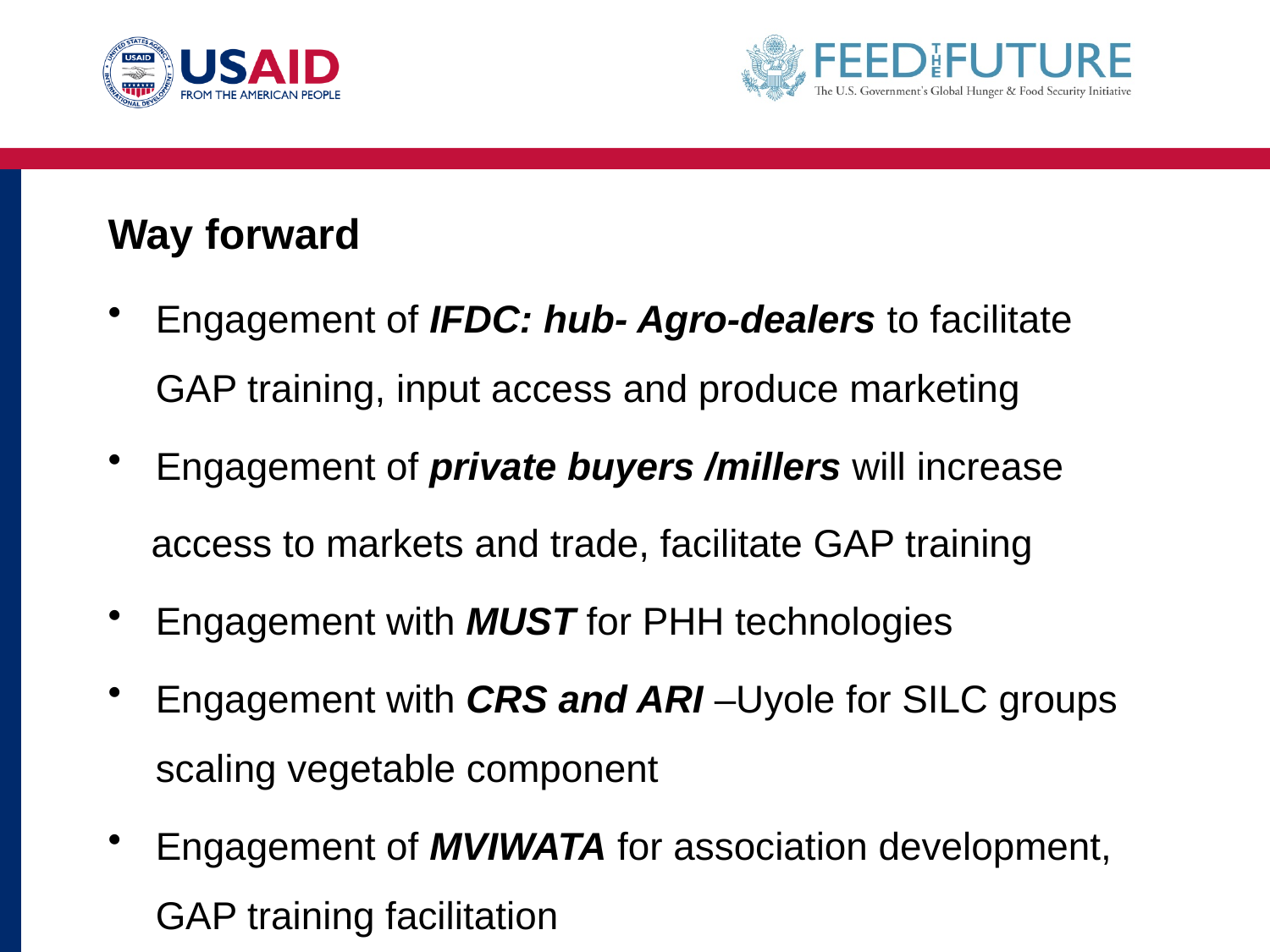

# Way forward
Engagement of IFDC: hub- Agro-dealers to facilitate GAP training, input access and produce marketing
Engagement of private buyers /millers will increase
    access to markets and trade, facilitate GAP training
Engagement with MUST for PHH technologies
Engagement with CRS and ARI –Uyole for SILC groups scaling vegetable component
Engagement of MVIWATA for association development, GAP training facilitation